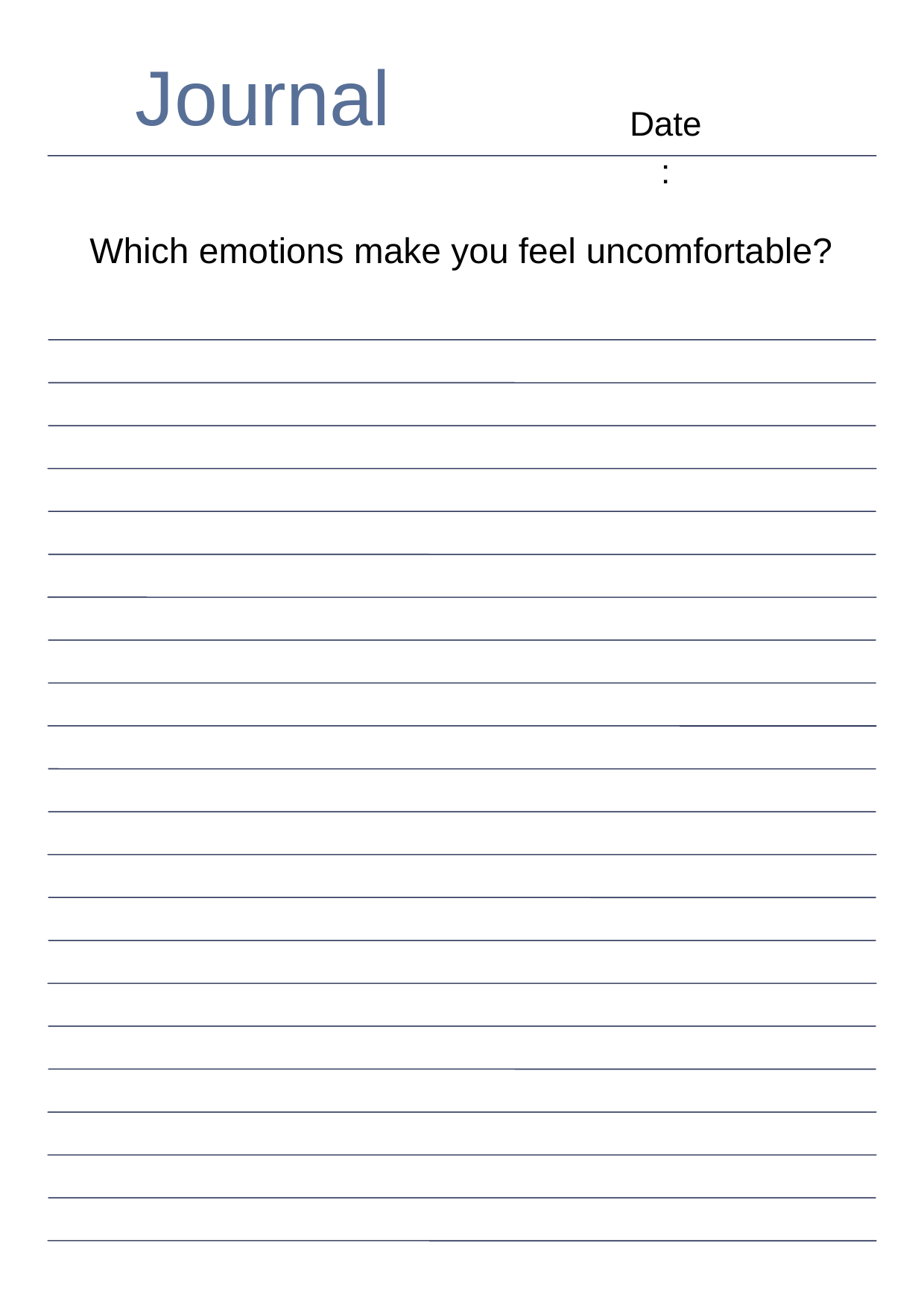

Journal
Date:

Which emotions make you feel uncomfortable?